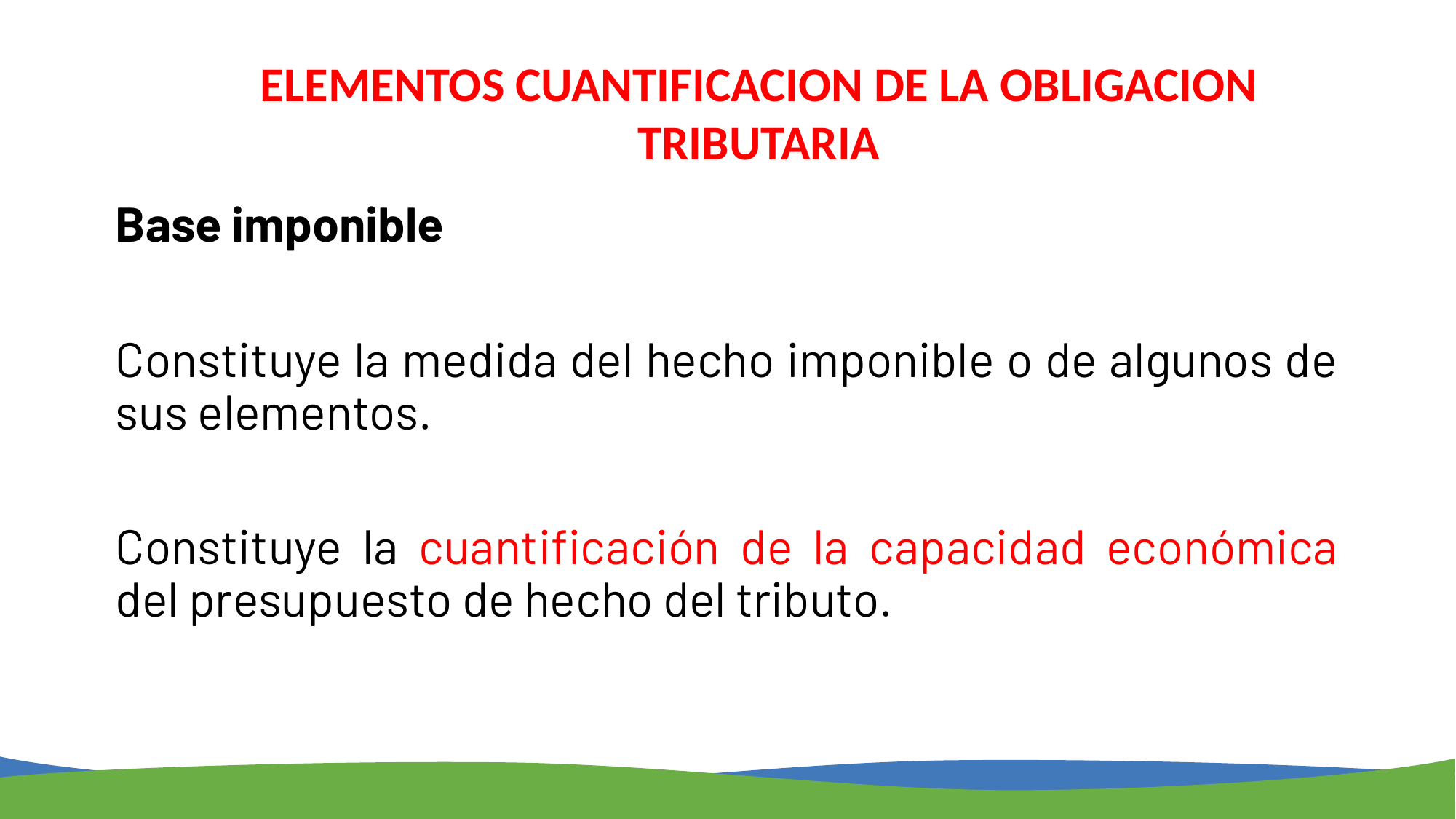

ELEMENTOS CUANTIFICACION DE LA OBLIGACION TRIBUTARIA
Base imponible

Constituye la medida del hecho imponible o de algunos de sus elementos.

Constituye la cuantificación de la capacidad económica del presupuesto de hecho del tributo.